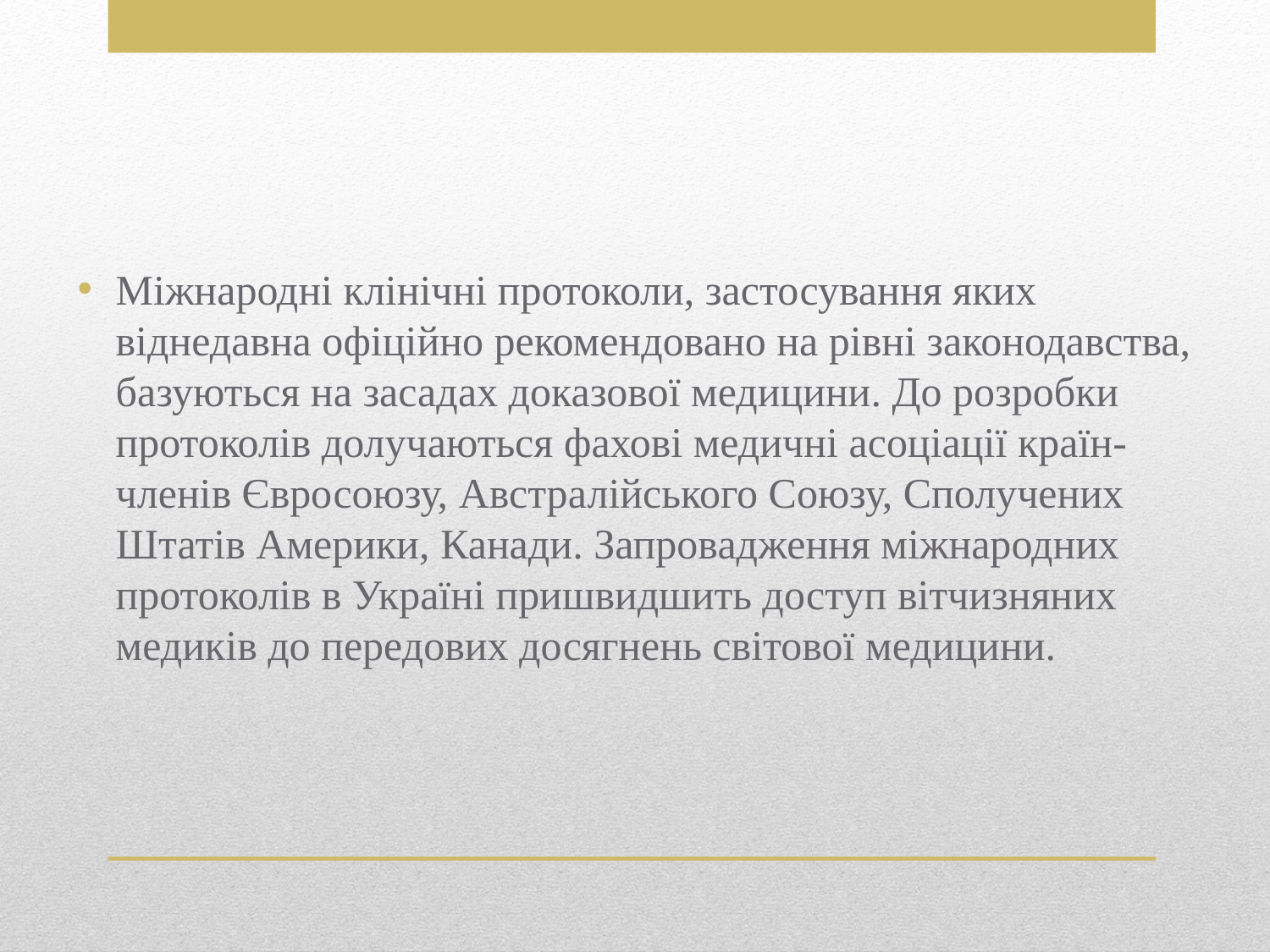

Міжнародні клінічні протоколи, застосування яких віднедавна офіційно рекомендовано на рівні законодавства, базуються на засадах доказової медицини. До розробки протоколів долучаються фахові медичні асоціації країн-членів Євросоюзу, Австралійського Союзу, Сполучених Штатів Америки, Канади. Запровадження міжнародних протоколів в Україні пришвидшить доступ вітчизняних медиків до передових досягнень світової медицини.